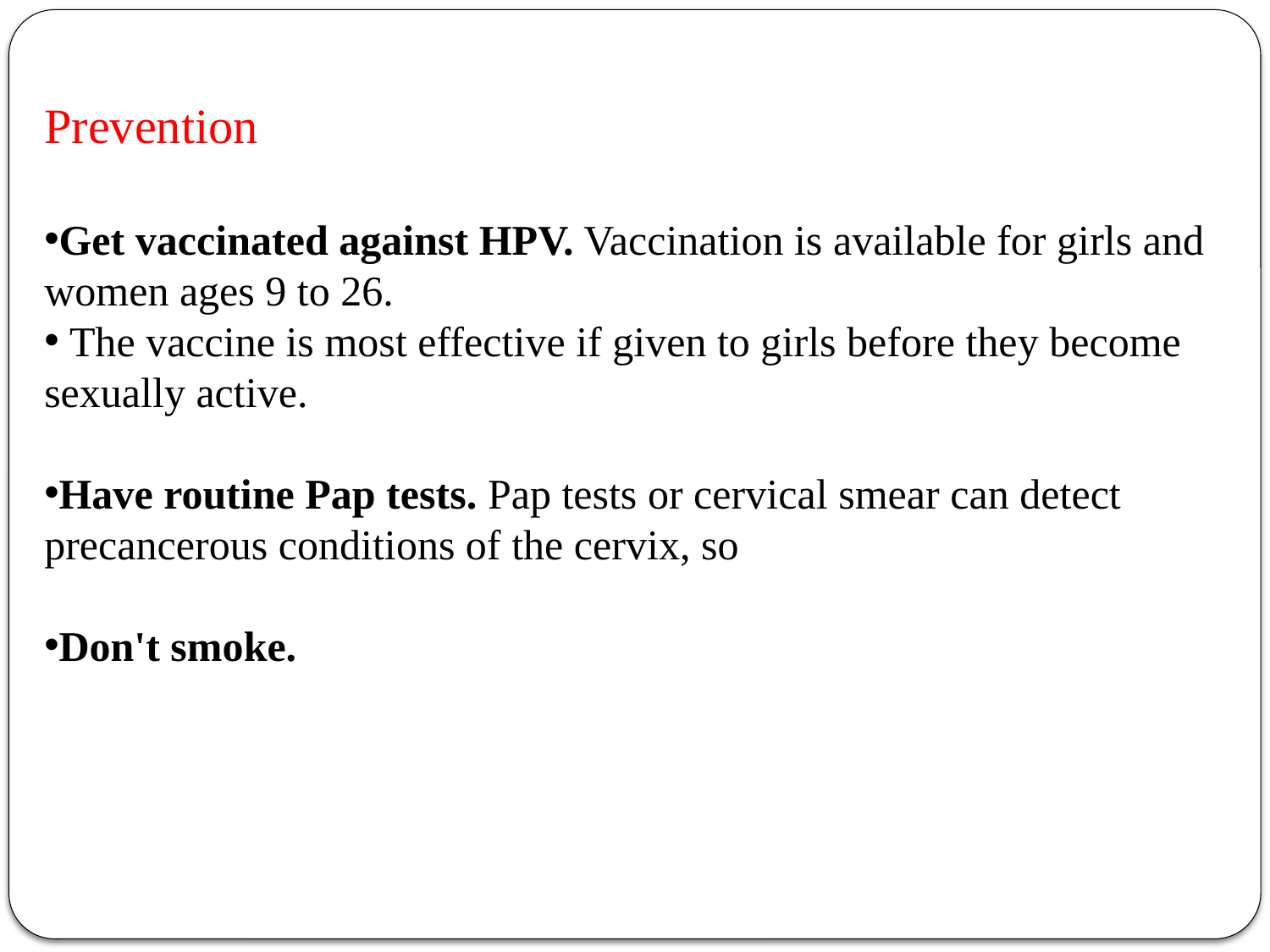

Prevention

Get vaccinated against HPV. Vaccination is available for girls and women ages 9 to 26.
 The vaccine is most effective if given to girls before they become sexually active.

Have routine Pap tests. Pap tests or cervical smear can detect precancerous conditions of the cervix, so

Don't smoke.